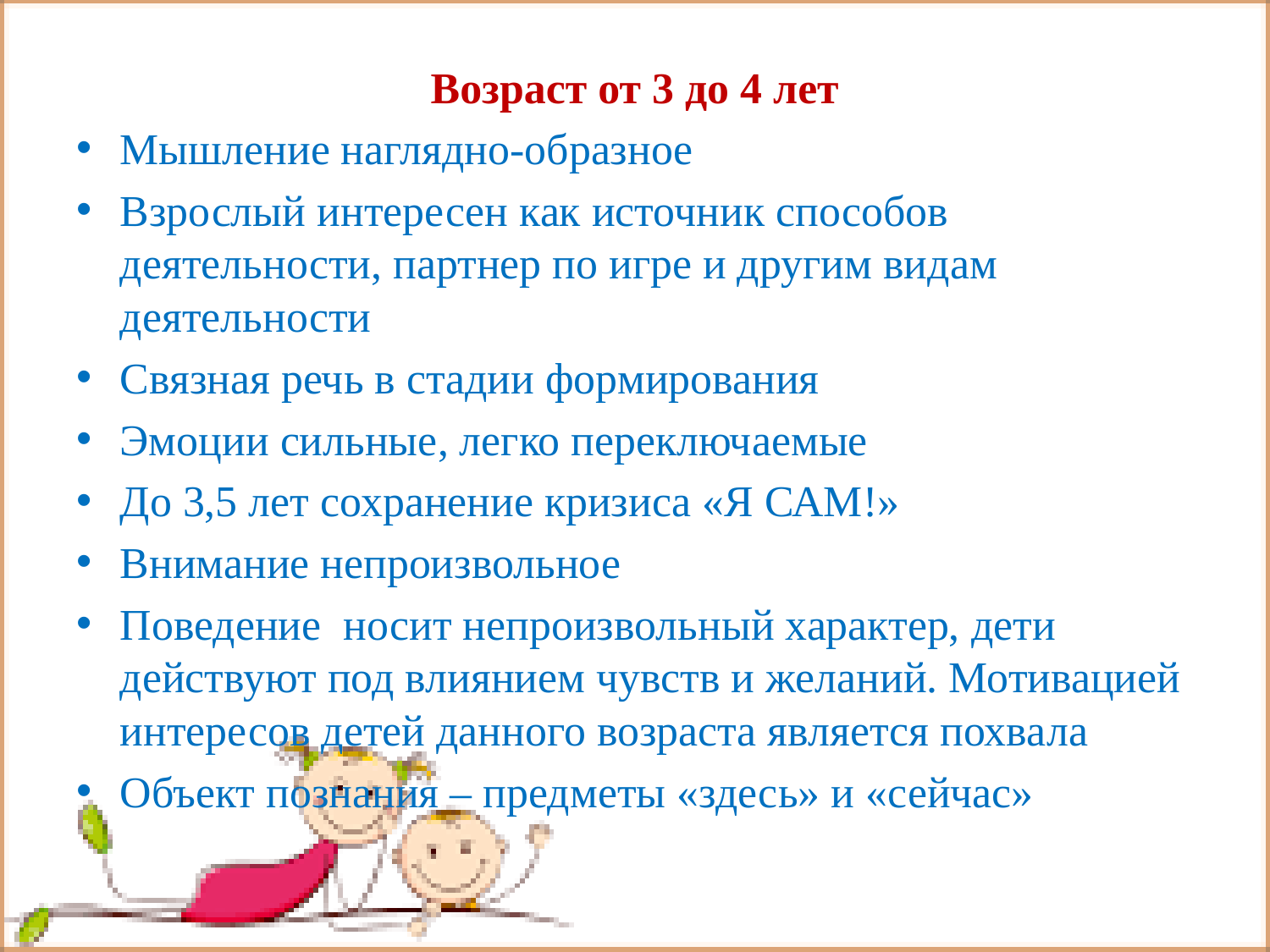

Возраст от 3 до 4 лет
Мышление наглядно-образное
Взрослый интересен как источник способов деятельности, партнер по игре и другим видам деятельности
Связная речь в стадии формирования
Эмоции сильные, легко переключаемые
До 3,5 лет сохранение кризиса «Я САМ!»
Внимание непроизвольное
Поведение  носит непроизвольный характер, дети действуют под влиянием чувств и желаний. Мотивацией интересов детей данного возраста является похвала
Объект познания – предметы «здесь» и «сейчас»